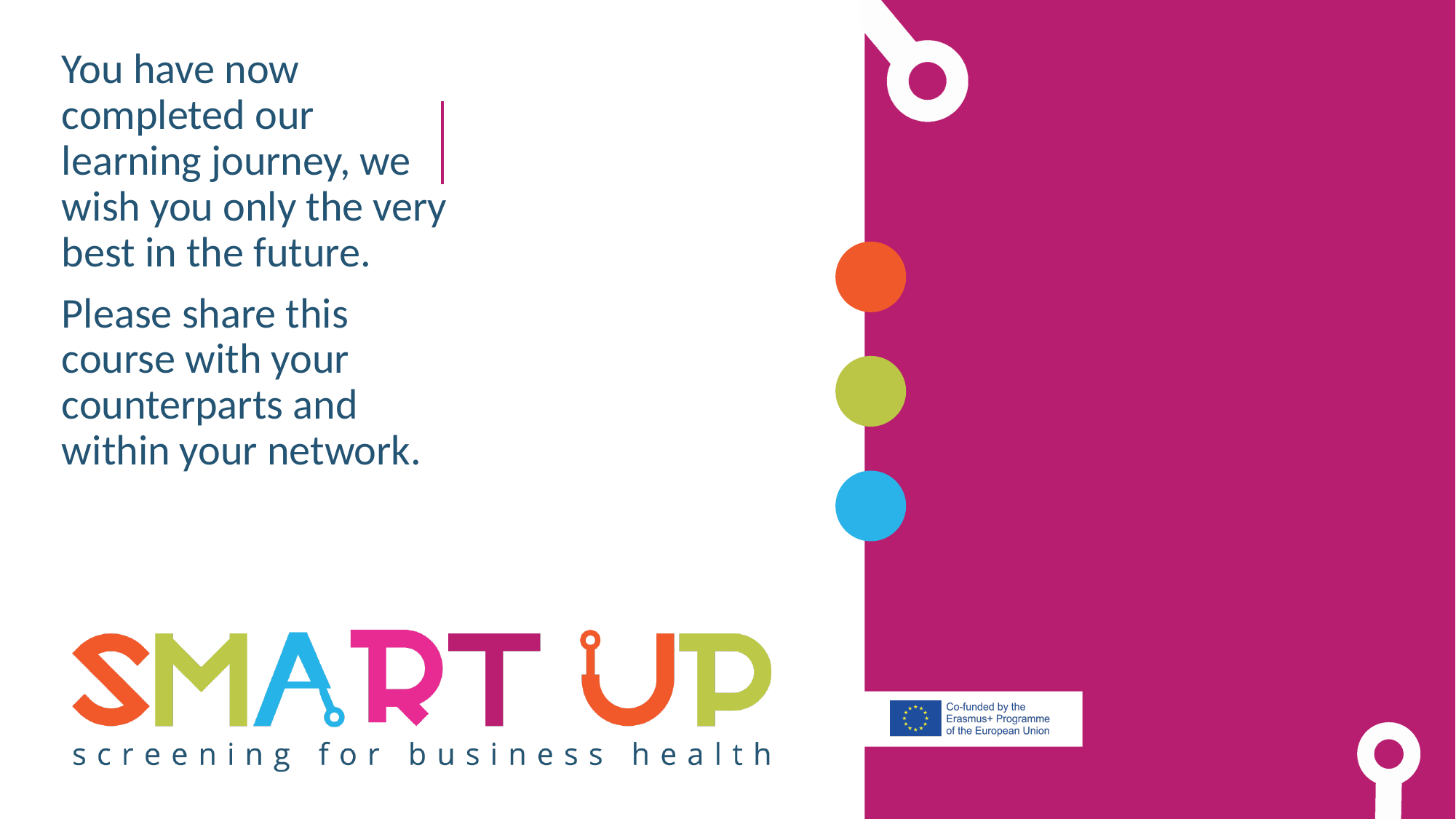

You have now completed our learning journey, we wish you only the very best in the future.
Please share this course with your counterparts and within your network.